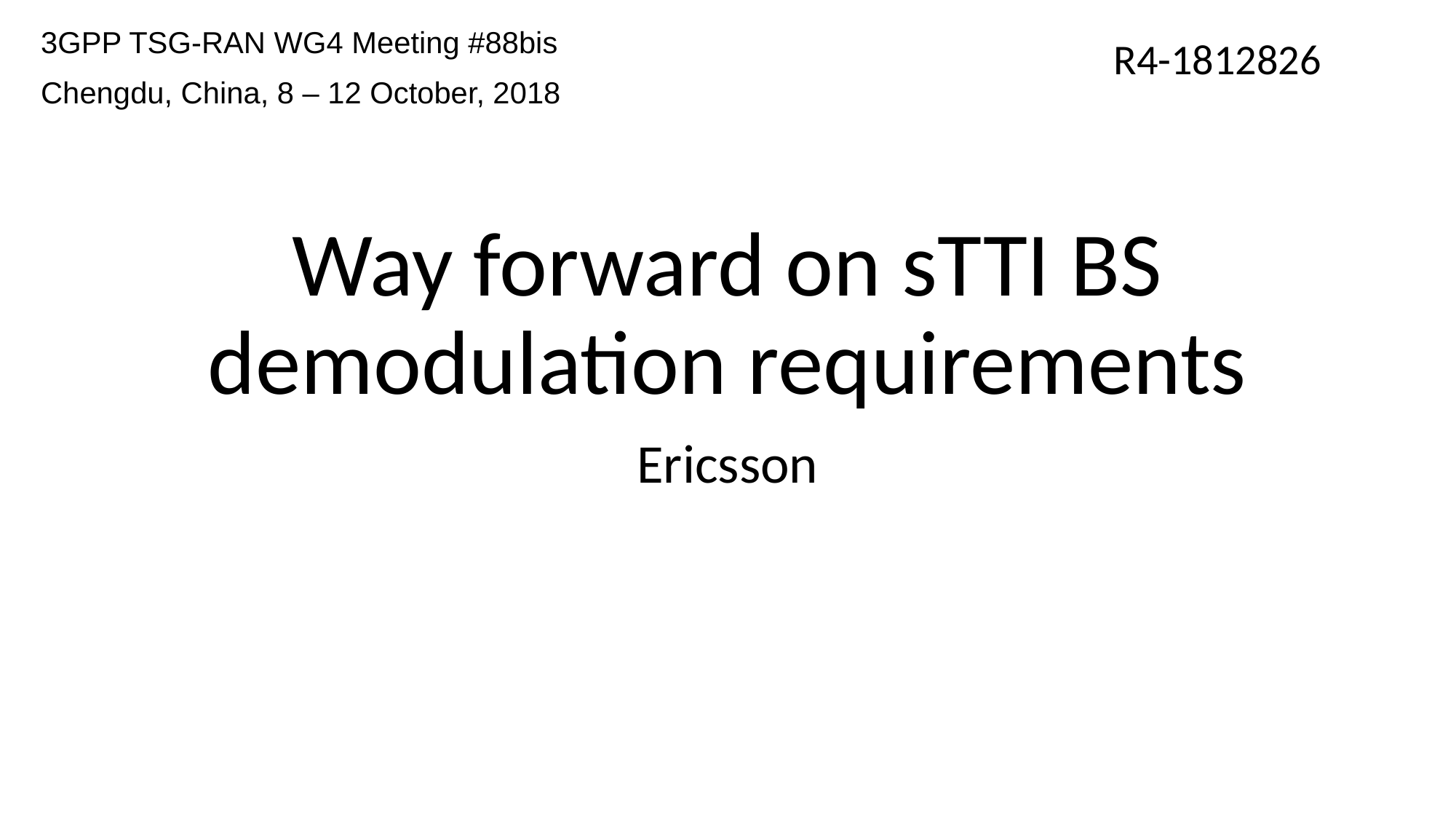

3GPP TSG-RAN WG4 Meeting #88bis
Chengdu, China, 8 – 12 October, 2018
R4-1812826
# Way forward on sTTI BS demodulation requirements
Ericsson